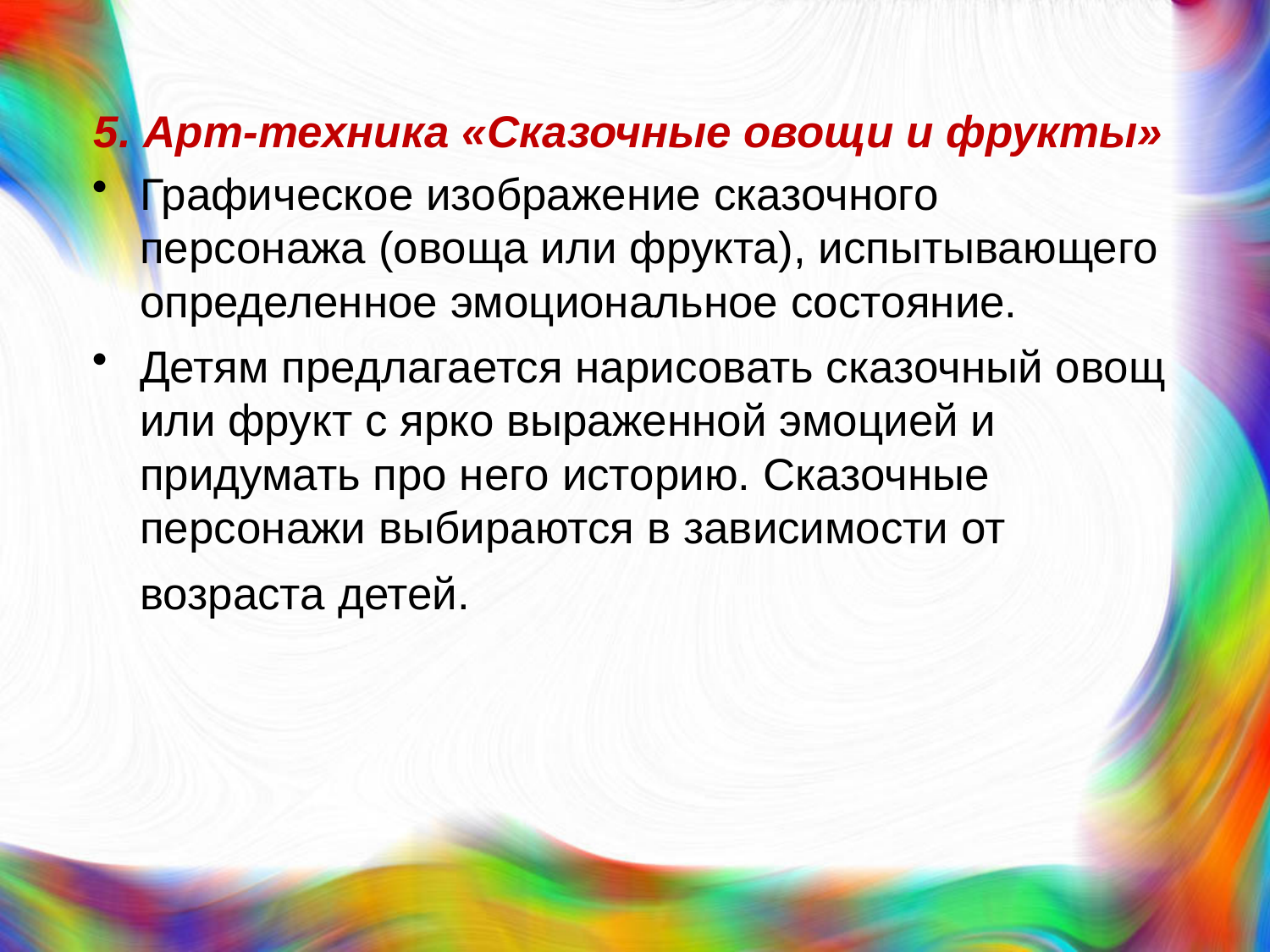

5. Арт-техника «Сказочные овощи и фрукты»
Графическое изображение сказочного персонажа (овоща или фрукта), испытывающего определенное эмоциональное состояние.
Детям предлагается нарисовать сказочный овощ или фрукт с ярко выраженной эмоцией и придумать про него историю. Сказочные персонажи выбираются в зависимости от возраста детей.